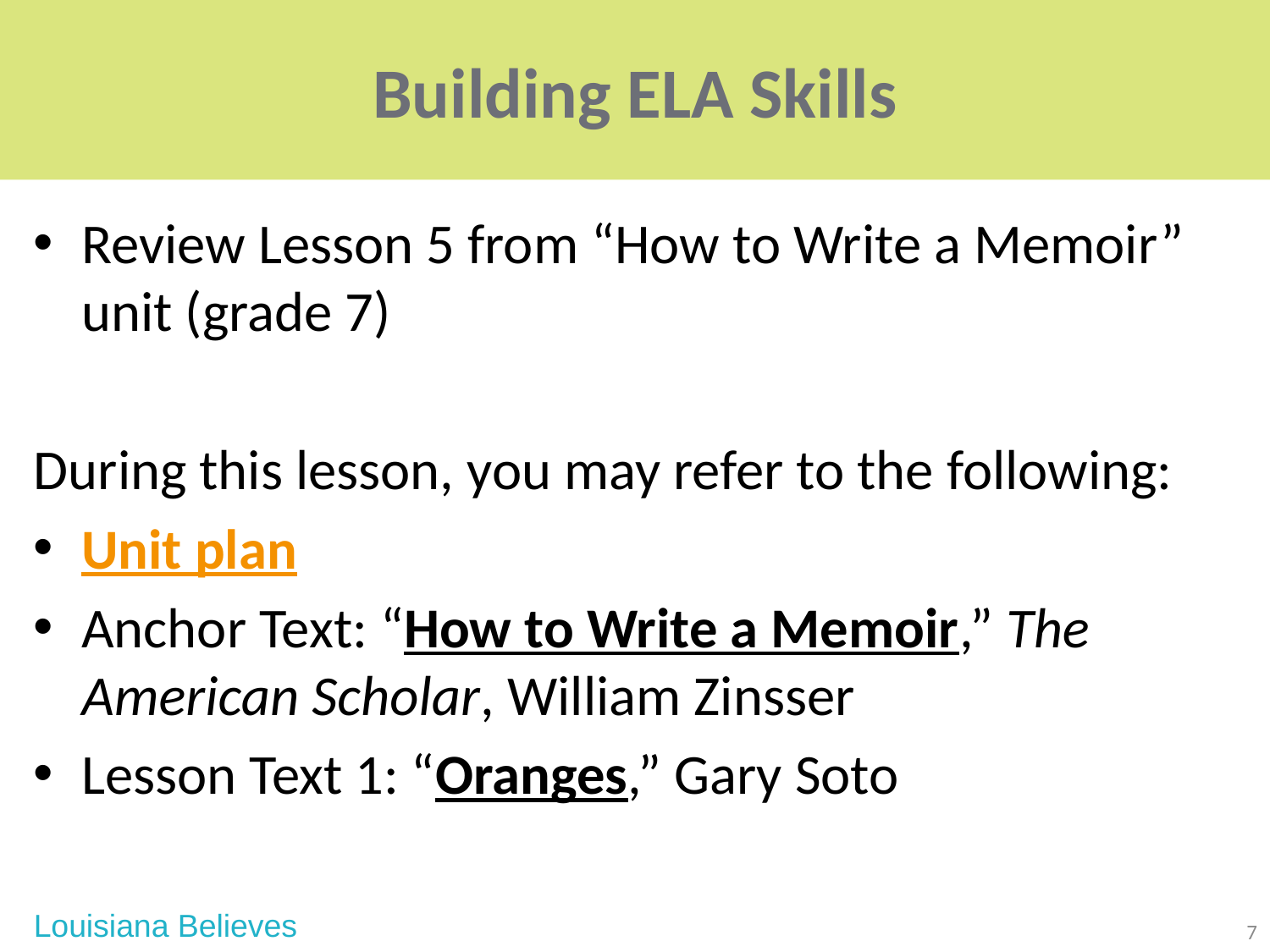

# Building ELA Skills
Review Lesson 5 from “How to Write a Memoir” unit (grade 7)

During this lesson, you may refer to the following:
Unit plan
Anchor Text: “How to Write a Memoir,” The American Scholar, William Zinsser
Lesson Text 1: “Oranges,” Gary Soto
Louisiana Believes
7